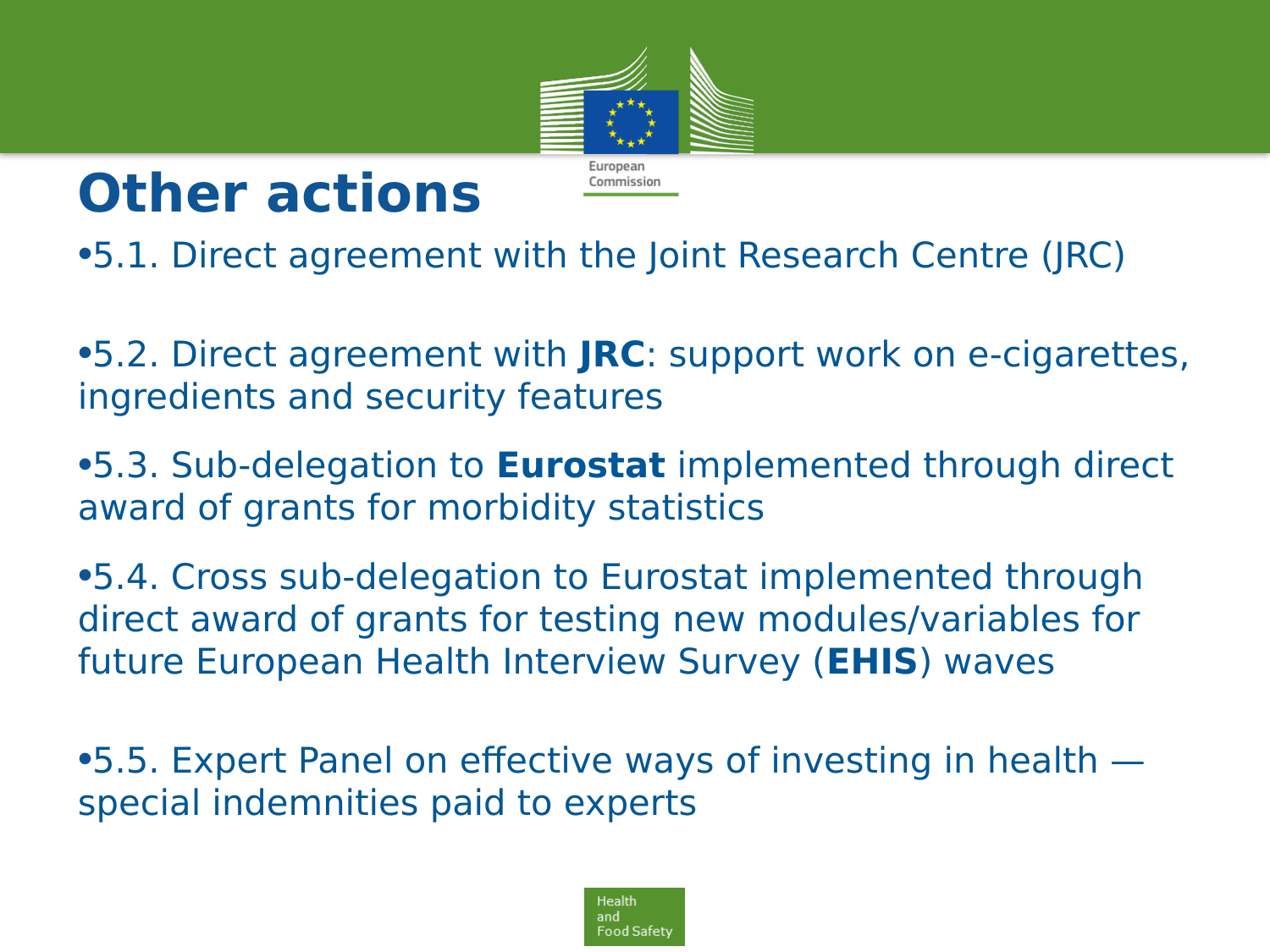

# Other actions
5.1. Direct agreement with the Joint Research Centre (JRC)

5.2. Direct agreement with JRC: support work on e-cigarettes, ingredients and security features

5.3. Sub-delegation to Eurostat implemented through direct award of grants for morbidity statistics

5.4. Cross sub-delegation to Eurostat implemented through direct award of grants for testing new modules/variables for future European Health Interview Survey (EHIS) waves

5.5. Expert Panel on effective ways of investing in health — special indemnities paid to experts